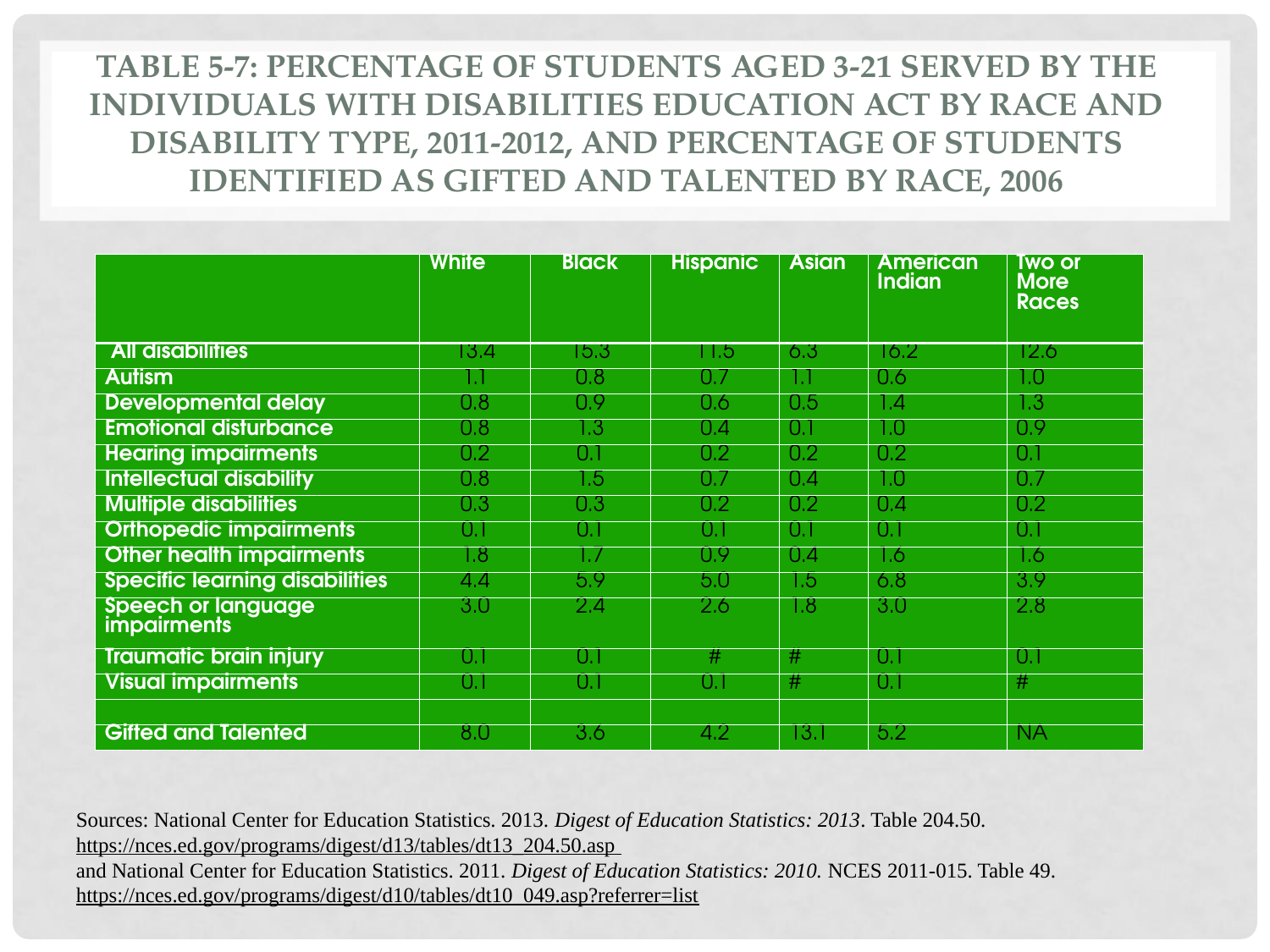

# TABLE 5-7: PERCENTAGE OF STUDENTS AGED 3-21 SERVED BY THE INDIVIDUALS WITH DISABILITIES EDUCATION ACT BY RACE AND DISABILITY TYPE, 2011-2012, AND PERCENTAGE OF STUDENTS IDENTIFIED AS GIFTED AND TALENTED BY RACE, 2006
|  | White | Black | Hispanic | Asian | American Indian | Two or More Races |
| --- | --- | --- | --- | --- | --- | --- |
| All disabilities | 13.4 | 15.3 | 11.5 | 6.3 | 16.2 | 12.6 |
| Autism | 1.1 | 0.8 | 0.7 | 1.1 | 0.6 | 1.0 |
| Developmental delay | 0.8 | 0.9 | 0.6 | 0.5 | 1.4 | 1.3 |
| Emotional disturbance | 0.8 | 1.3 | 0.4 | 0.1 | 1.0 | 0.9 |
| Hearing impairments | 0.2 | 0.1 | 0.2 | 0.2 | 0.2 | 0.1 |
| Intellectual disability | 0.8 | 1.5 | 0.7 | 0.4 | 1.0 | 0.7 |
| Multiple disabilities | 0.3 | 0.3 | 0.2 | 0.2 | 0.4 | 0.2 |
| Orthopedic impairments | 0.1 | 0.1 | 0.1 | 0.1 | 0.1 | 0.1 |
| Other health impairments | 1.8 | 1.7 | 0.9 | 0.4 | 1.6 | 1.6 |
| Specific learning disabilities | 4.4 | 5.9 | 5.0 | 1.5 | 6.8 | 3.9 |
| Speech or language impairments | 3.0 | 2.4 | 2.6 | 1.8 | 3.0 | 2.8 |
| Traumatic brain injury | 0.1 | 0.1 | # | # | 0.1 | 0.1 |
| Visual impairments | 0.1 | 0.1 | 0.1 | # | 0.1 | # |
|  |  |  |  |  |  |  |
| Gifted and Talented | 8.0 | 3.6 | 4.2 | 13.1 | 5.2 | NA |
Sources: National Center for Education Statistics. 2013. Digest of Education Statistics: 2013. Table 204.50. https://nces.ed.gov/programs/digest/d13/tables/dt13_204.50.asp
and National Center for Education Statistics. 2011. Digest of Education Statistics: 2010. NCES 2011-015. Table 49. https://nces.ed.gov/programs/digest/d10/tables/dt10_049.asp?referrer=list